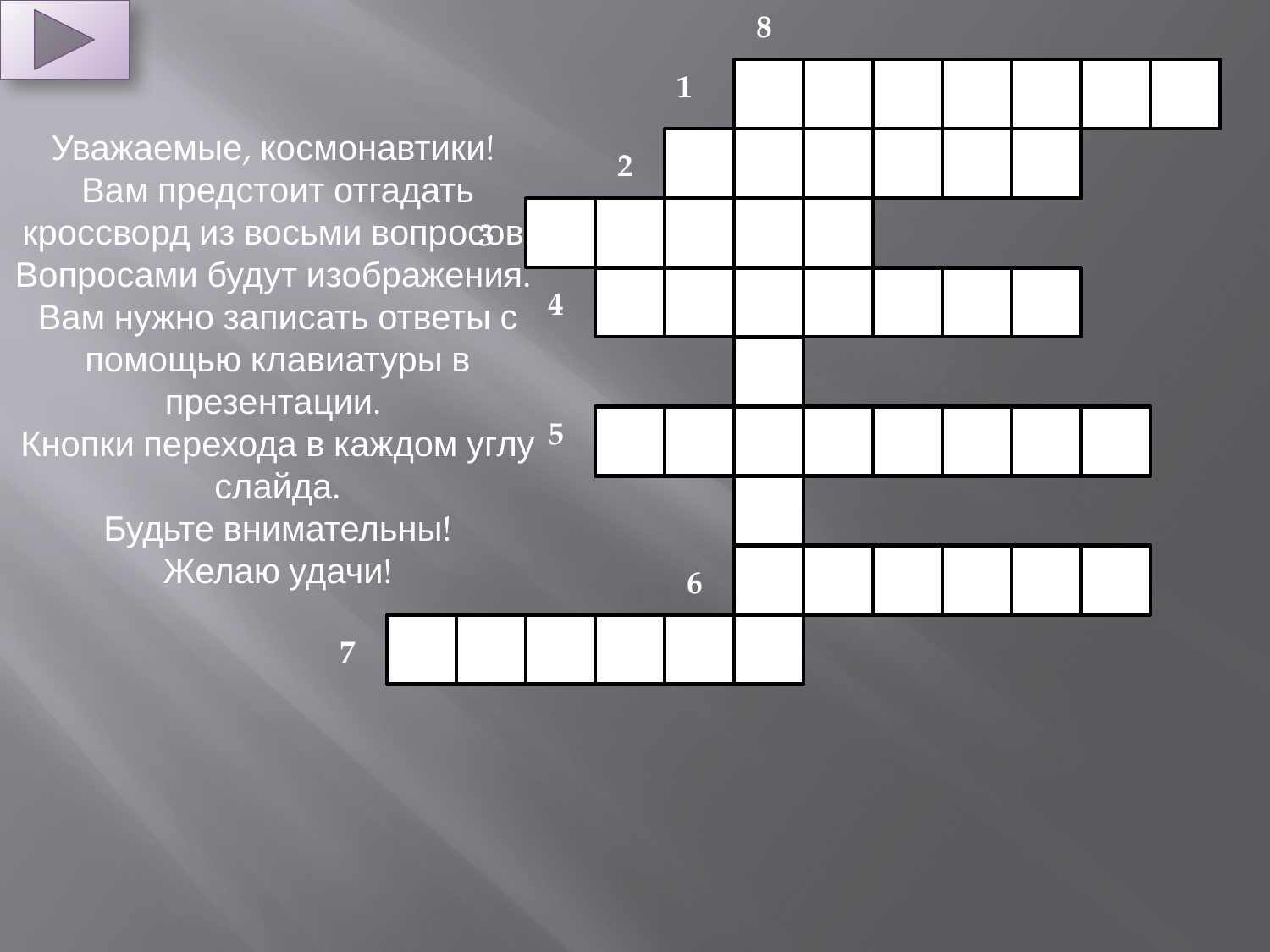

8

1
Уважаемые, космонавтики!
Вам предстоит отгадать кроссворд из восьми вопросов.
Вопросами будут изображения.
Вам нужно записать ответы с помощью клавиатуры в презентации.
Кнопки перехода в каждом углу слайда.
Будьте внимательны!
Желаю удачи!
2
3
4
5
6
7